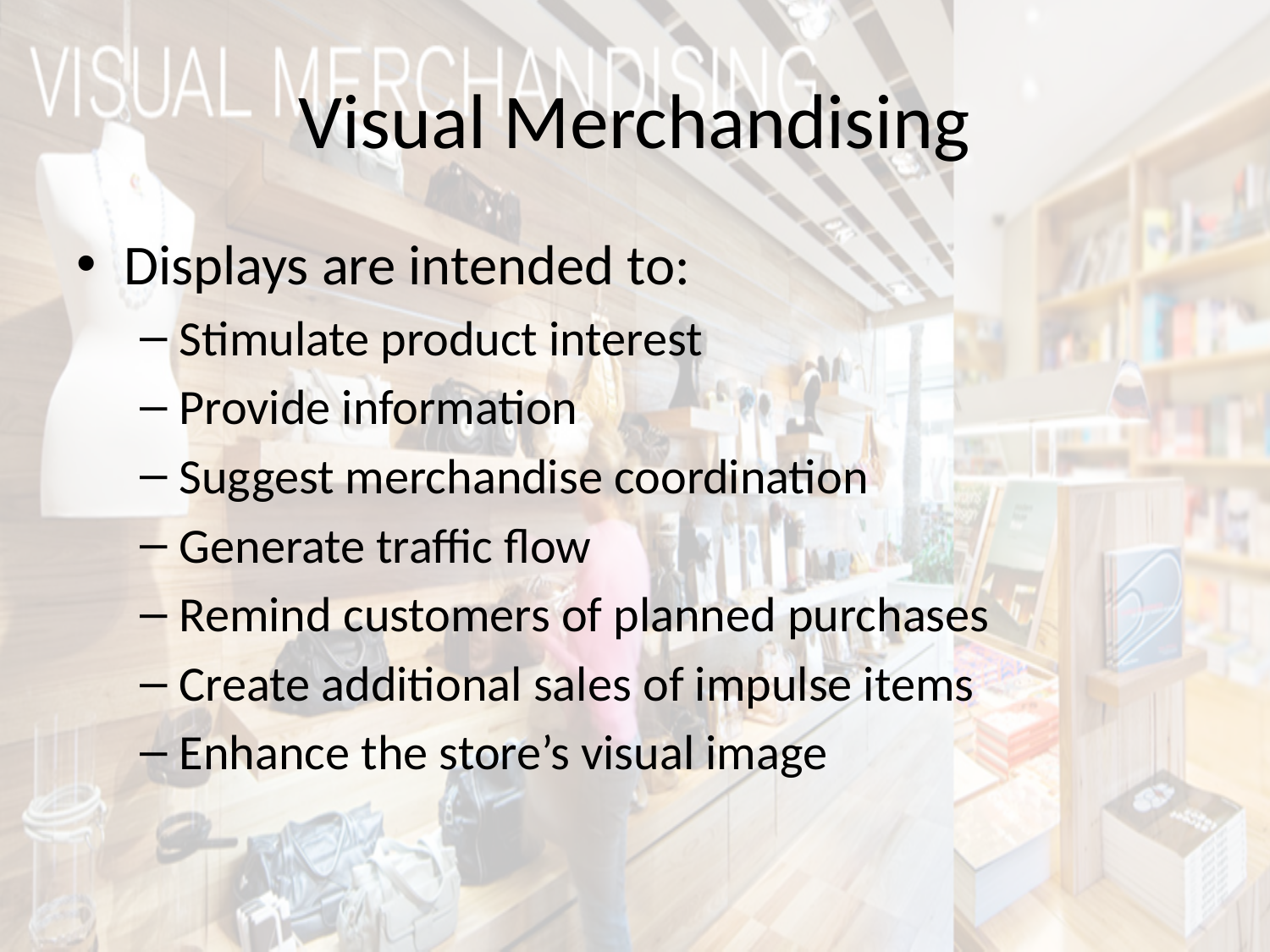

# Visual Merchandising
Displays are intended to:
Stimulate product interest
Provide information
Suggest merchandise coordination
Generate traffic flow
Remind customers of planned purchases
Create additional sales of impulse items
Enhance the store’s visual image